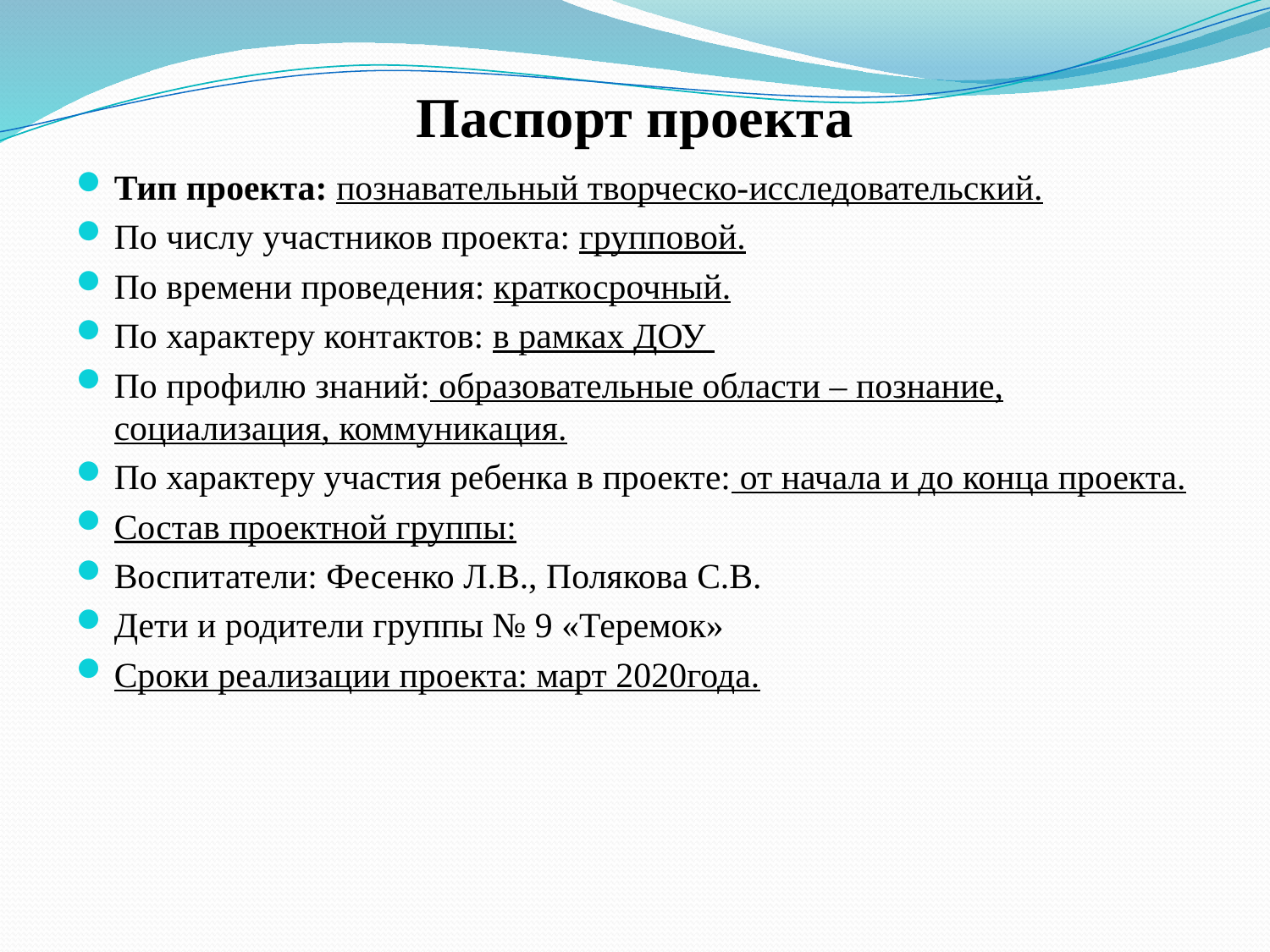

# Паспорт проекта
Тип проекта: познавательный творческо-исследовательский.
По числу участников проекта: групповой.
По времени проведения: краткосрочный.
По характеру контактов: в рамках ДОУ
По профилю знаний: образовательные области – познание, социализация, коммуникация.
По характеру участия ребенка в проекте: от начала и до конца проекта.
Состав проектной группы:
Воспитатели: Фесенко Л.В., Полякова С.В.
Дети и родители группы № 9 «Теремок»
Сроки реализации проекта: март 2020года.